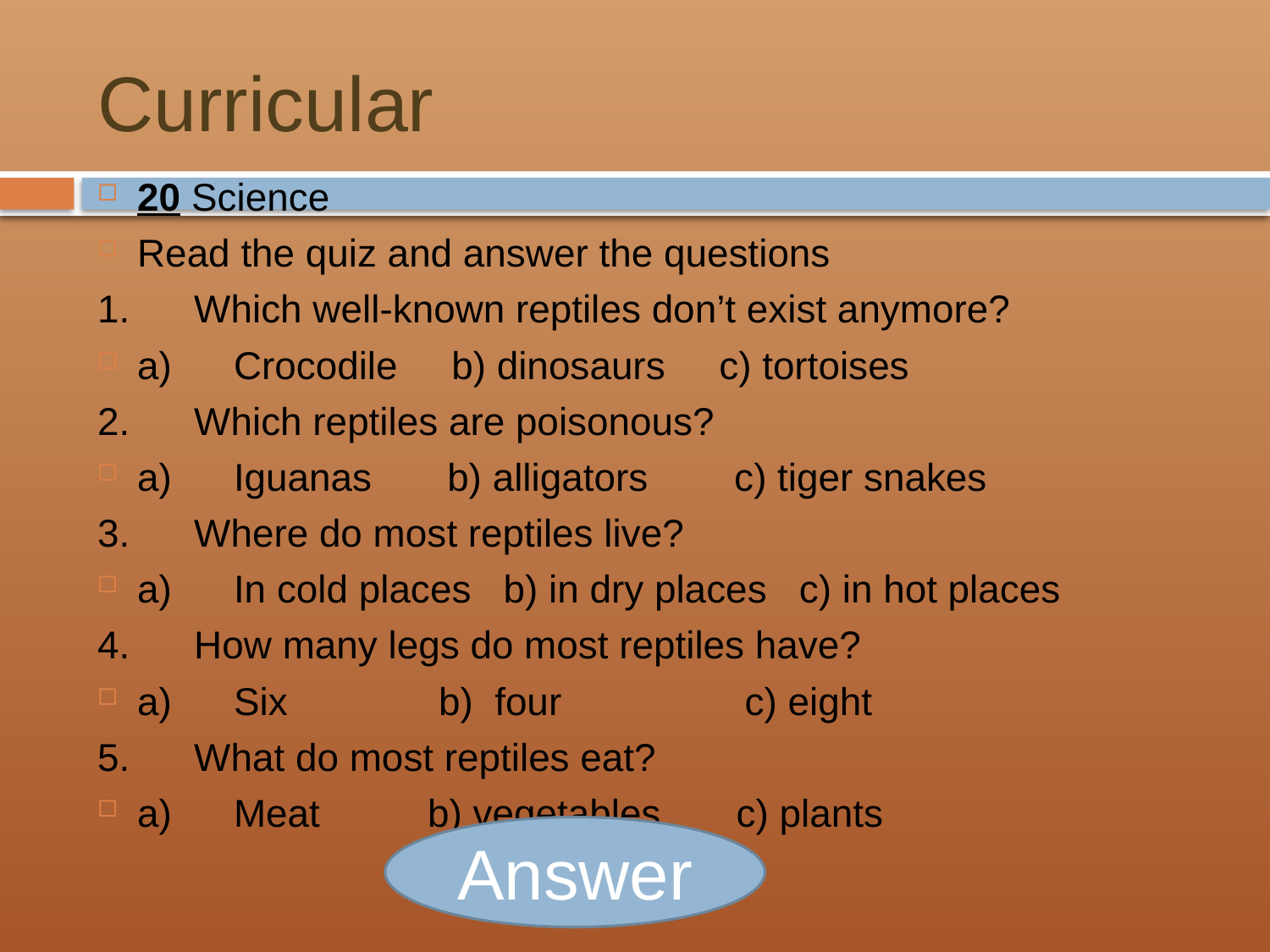

# Curricular
20 Science
Read the quiz and answer the questions
1.	Which well-known reptiles don’t exist anymore?
a)	Crocodile     b) dinosaurs     c) tortoises
2.	Which reptiles are poisonous?
a)	Iguanas       b) alligators        c) tiger snakes
3.	Where do most reptiles live?
a)	In cold places   b) in dry places   c) in hot places
4.	How many legs do most reptiles have?
a)	Six              b)  four                 c) eight
5.	What do most reptiles eat?
a)	Meat          b) vegetables       c) plants

Answer